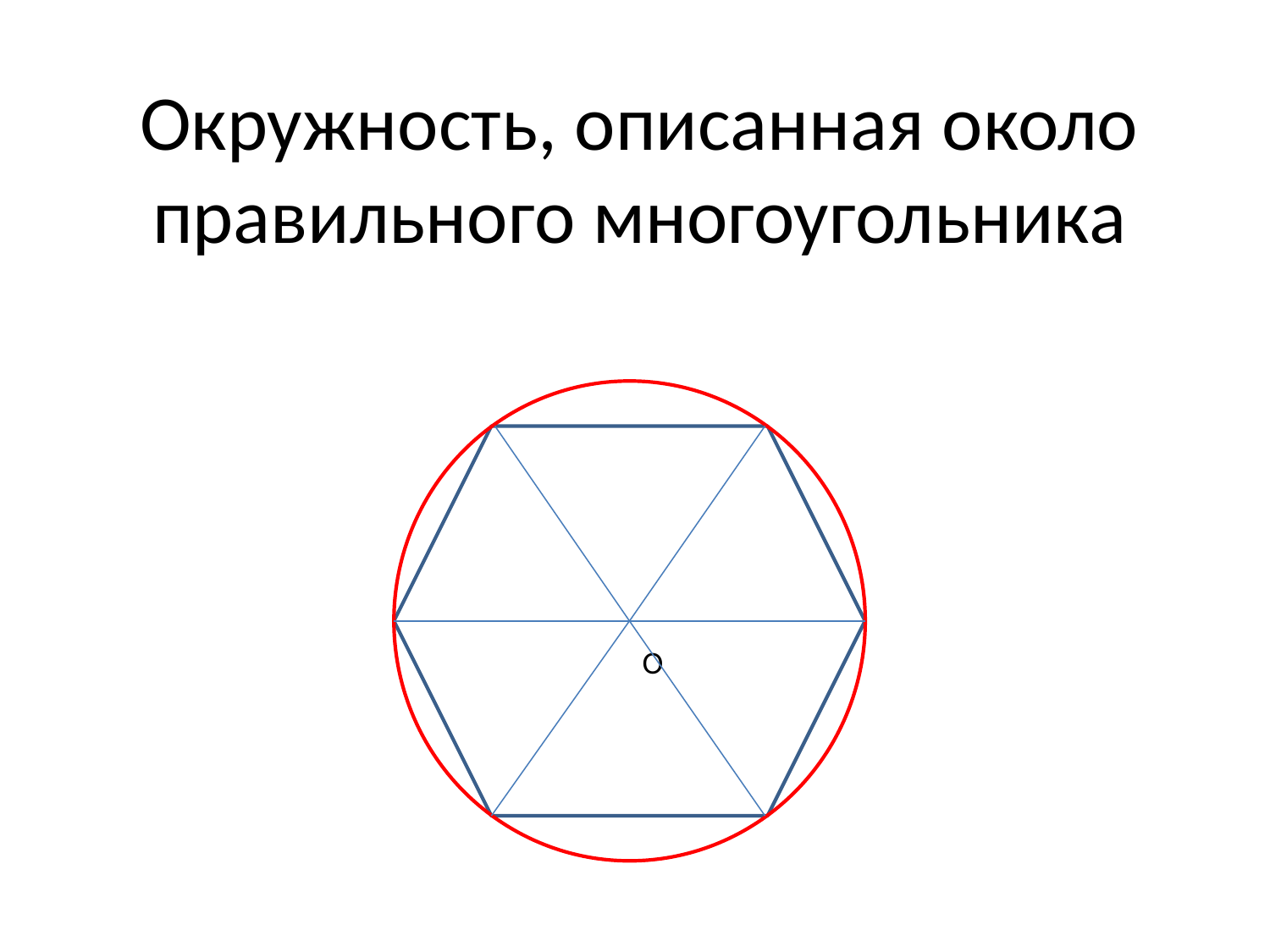

# Окружность, описанная около правильного многоугольника

О